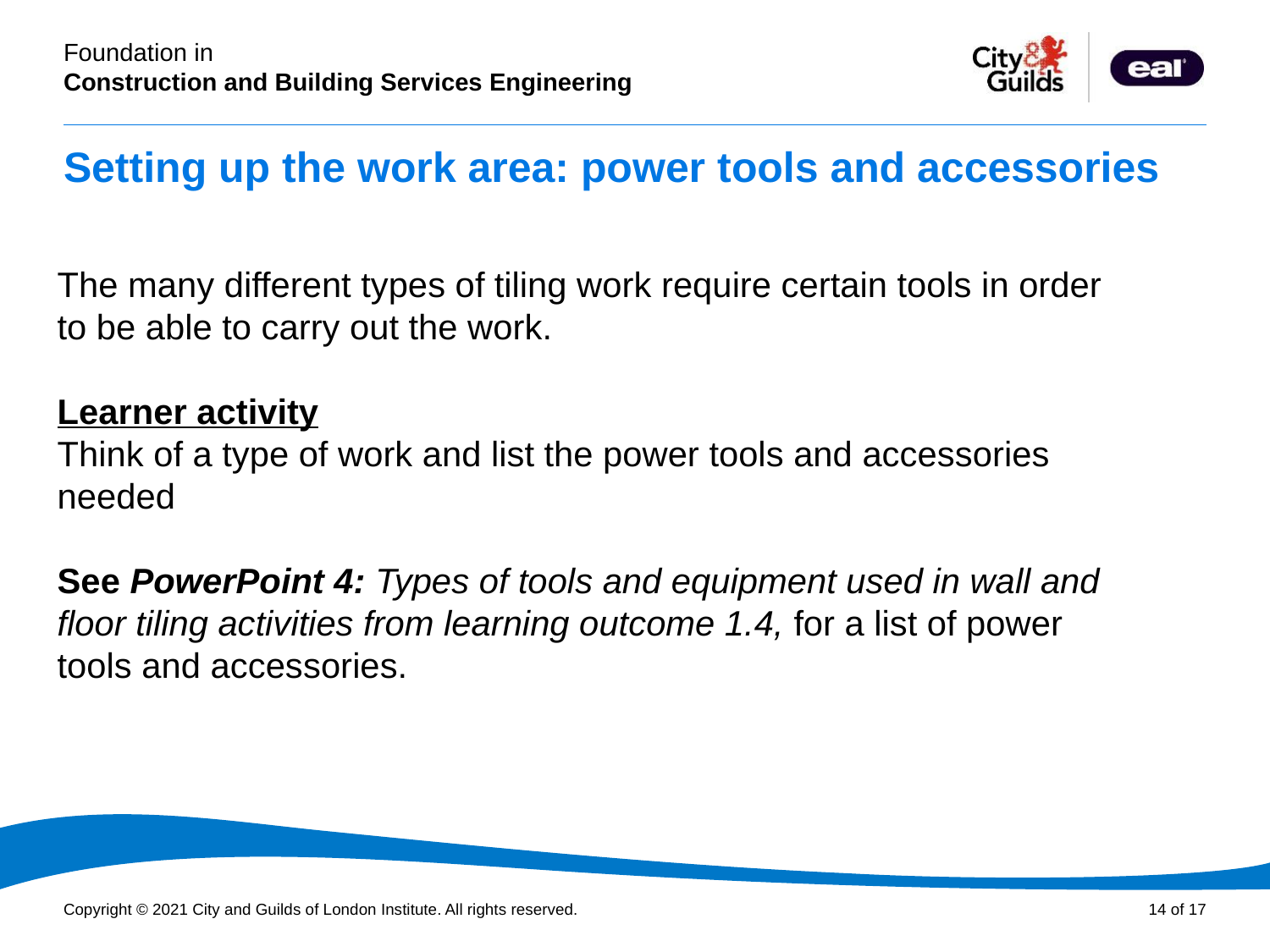

# Setting up the work area: power tools and accessories
The many different types of tiling work require certain tools in order to be able to carry out the work.

Learner activity
Think of a type of work and list the power tools and accessories needed

See PowerPoint 4: Types of tools and equipment used in wall and floor tiling activities from learning outcome 1.4, for a list of power tools and accessories.